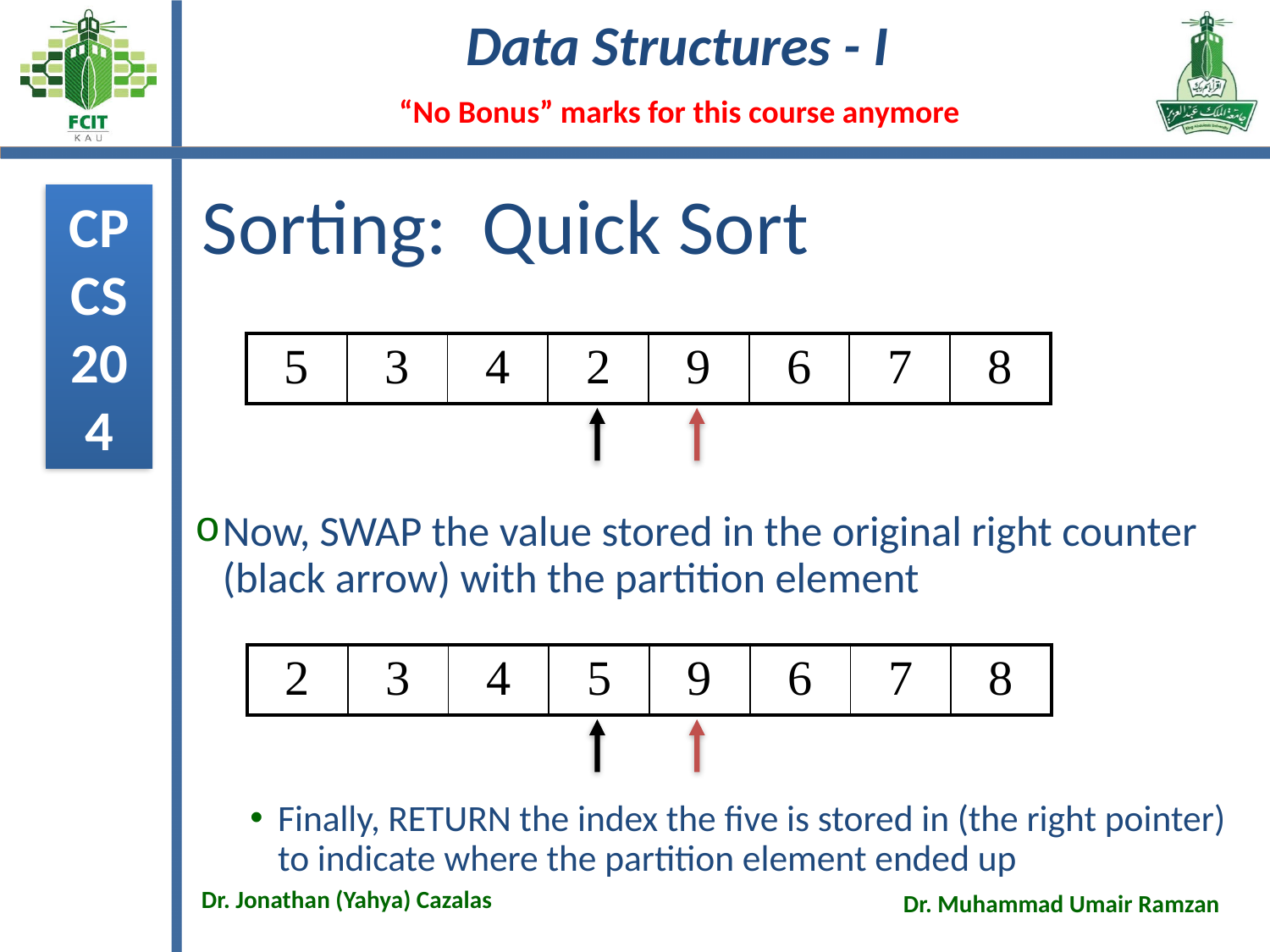

# Sorting:  Quick Sort

Now, SWAP the value stored in the original right counter (black arrow) with the partition element

Finally, RETURN the index the five is stored in (the right pointer) to indicate where the partition element ended up

| 5 | 3 | 4 | 2 | 9 | 6 | 7 | 8 |
| --- | --- | --- | --- | --- | --- | --- | --- |

| 2 | 3 | 4 | 5 | 9 | 6 | 7 | 8 |
| --- | --- | --- | --- | --- | --- | --- | --- |